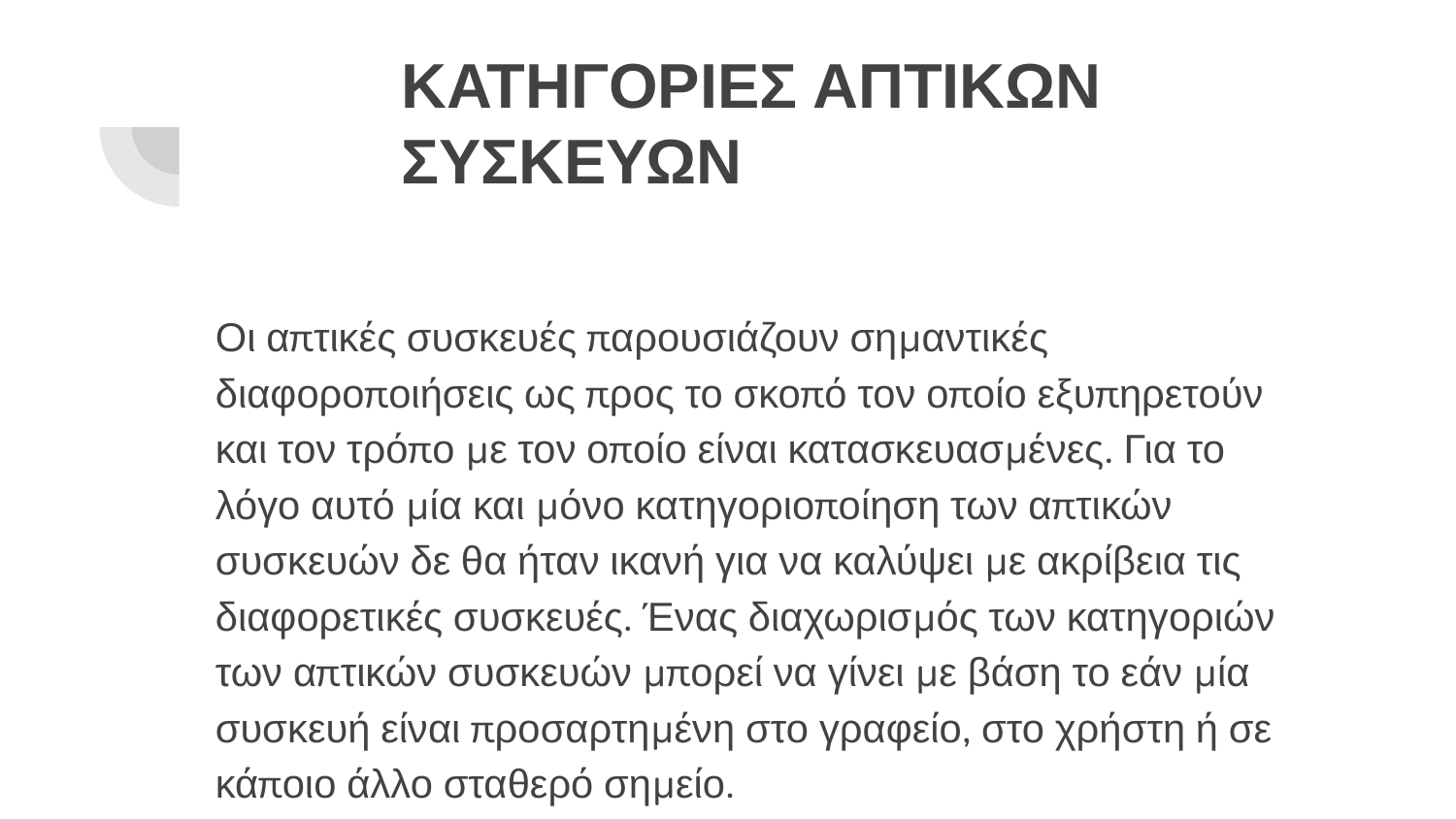

# ΚΑΤΗΓΟΡΙΕΣ ΑΠΤΙΚΩΝ ΣΥΣΚΕΥΩΝ

Οι απτικές συσκευές παρουσιάζουν σηµαντικές διαφοροποιήσεις ως προς το σκοπό τον οποίο εξυπηρετούν και τον τρόπο µε τον οποίο είναι κατασκευασµένες. Για το λόγο αυτό µία και µόνο κατηγοριοποίηση των απτικών συσκευών δε θα ήταν ικανή για να καλύψει µε ακρίβεια τις διαφορετικές συσκευές. Ένας διαχωρισµός των κατηγοριών των απτικών συσκευών µπορεί να γίνει µε βάση το εάν µία συσκευή είναι προσαρτηµένη στο γραφείο, στο χρήστη ή σε κάποιο άλλο σταθερό σηµείο.